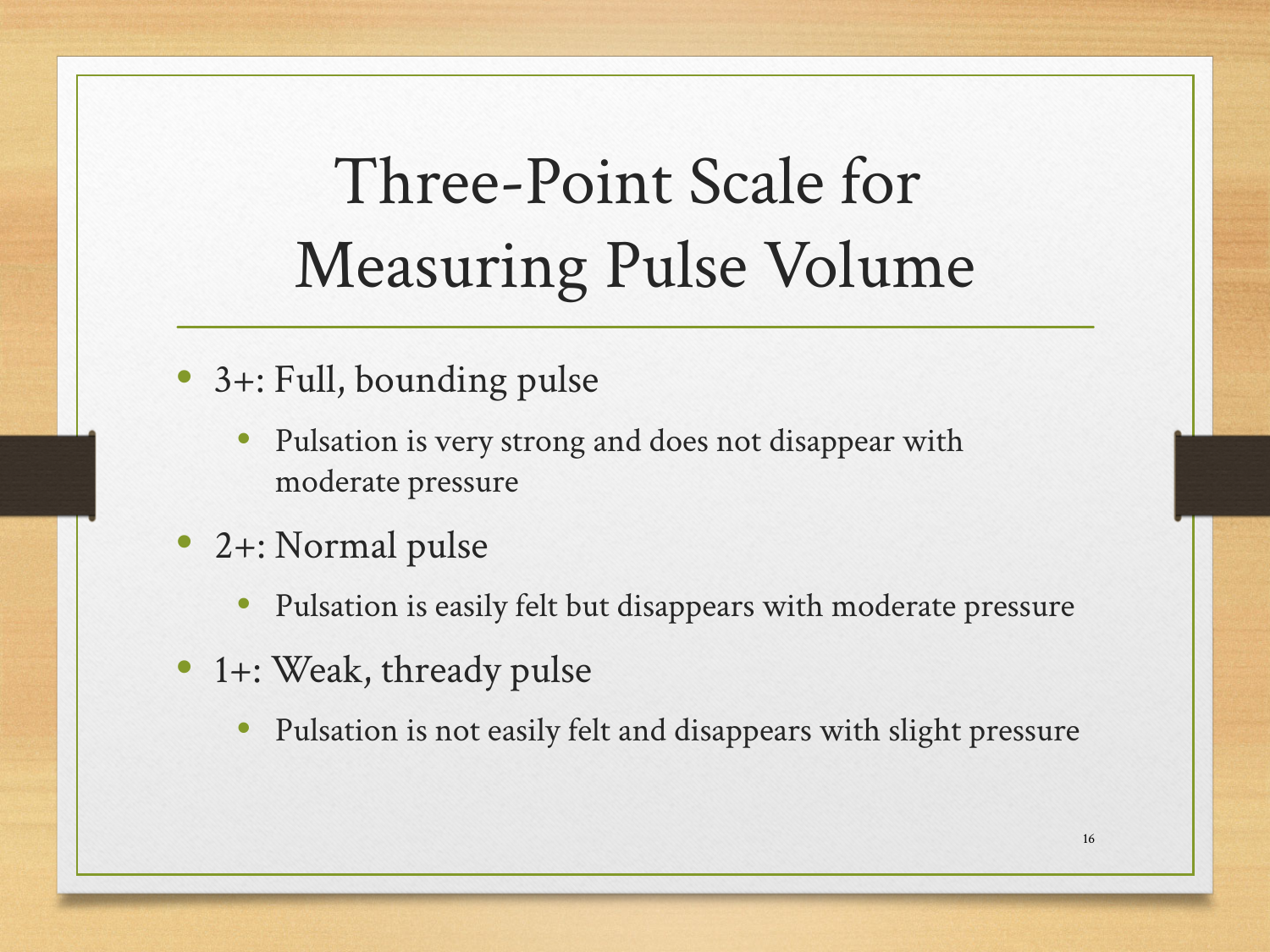

# Three-Point Scale for Measuring Pulse Volume
3+: Full, bounding pulse
Pulsation is very strong and does not disappear with moderate pressure
2+: Normal pulse
Pulsation is easily felt but disappears with moderate pressure
1+: Weak, thready pulse
Pulsation is not easily felt and disappears with slight pressure
 16